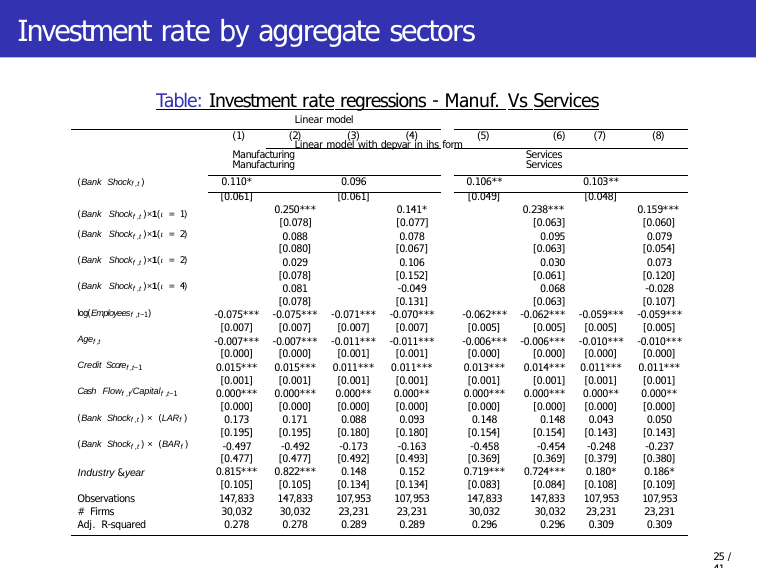

# Investment rate by aggregate sectors
	Table: Investment rate regressions - Manuf. Vs Services
Linear model	Linear model with depvar in ihs form
| (1) |  | (2) | (3) | (4) |  | (5) | (6) | (7) | (8) |
| --- | --- | --- | --- | --- | --- | --- | --- | --- | --- |
| Manufacturing Services Manufacturing Services |  |  |  |  |  |  |  |  |  |
| (Bank Shockf ,t ) | 0.110\* |  | 0.096 |  |  | 0.106\*\* |  | 0.103\*\* |  |
|  | [0.061] |  | [0.061] |  |  | [0.049] |  | [0.048] |  |
| (Bank Shockf ,t )×1(ι = 1) |  | 0.250\*\*\* [0.078] |  | 0.141\* [0.077] |  |  | 0.238\*\*\* [0.063] |  | 0.159\*\*\* [0.060] |
| (Bank Shockf ,t )×1(ι = 2) |  | 0.088 |  | 0.078 |  |  | 0.095 |  | 0.079 |
|  |  | [0.080] |  | [0.067] |  |  | [0.063] |  | [0.054] |
| (Bank Shockf ,t )×1(ι = 2) |  | 0.029 |  | 0.106 |  |  | 0.030 |  | 0.073 |
|  |  | [0.078] |  | [0.152] |  |  | [0.061] |  | [0.120] |
| (Bank Shockf ,t )×1(ι = 4) |  | 0.081 |  | -0.049 |  |  | 0.068 |  | -0.028 |
|  |  | [0.078] |  | [0.131] |  |  | [0.063] |  | [0.107] |
| log(Employeesf ,t−1) | -0.075\*\*\* | -0.075\*\*\* | -0.071\*\*\* | -0.070\*\*\* |  | -0.062\*\*\* | -0.062\*\*\* | -0.059\*\*\* | -0.059\*\*\* |
|  | [0.007] | [0.007] | [0.007] | [0.007] |  | [0.005] | [0.005] | [0.005] | [0.005] |
| Agef ,t | -0.007\*\*\* | -0.007\*\*\* | -0.011\*\*\* | -0.011\*\*\* |  | -0.006\*\*\* | -0.006\*\*\* | -0.010\*\*\* | -0.010\*\*\* |
|  | [0.000] | [0.000] | [0.001] | [0.001] |  | [0.000] | [0.000] | [0.000] | [0.000] |
| Credit Scoref ,t−1 | 0.015\*\*\* | 0.015\*\*\* | 0.011\*\*\* | 0.011\*\*\* |  | 0.013\*\*\* | 0.014\*\*\* | 0.011\*\*\* | 0.011\*\*\* |
|  | [0.001] | [0.001] | [0.001] | [0.001] |  | [0.001] | [0.001] | [0.001] | [0.001] |
| Cash Flowf ,t/Capitalf ,t−1 | 0.000\*\*\* | 0.000\*\*\* | 0.000\*\* | 0.000\*\* |  | 0.000\*\*\* | 0.000\*\*\* | 0.000\*\* | 0.000\*\* |
|  | [0.000] | [0.000] | [0.000] | [0.000] |  | [0.000] | [0.000] | [0.000] | [0.000] |
| (Bank Shockf ,t ) × (LARf ) | 0.173 | 0.171 | 0.088 | 0.093 |  | 0.148 | 0.148 | 0.043 | 0.050 |
|  | [0.195] | [0.195] | [0.180] | [0.180] |  | [0.154] | [0.154] | [0.143] | [0.143] |
| (Bank Shockf ,t ) × (BARf ) | -0.497 | -0.492 | -0.173 | -0.163 |  | -0.458 | -0.454 | -0.248 | -0.237 |
|  | [0.477] | [0.477] | [0.492] | [0.493] |  | [0.369] | [0.369] | [0.379] | [0.380] |
| Industry &year | 0.815\*\*\* | 0.822\*\*\* | 0.148 | 0.152 |  | 0.719\*\*\* | 0.724\*\*\* | 0.180\* | 0.186\* |
|  | [0.105] | [0.105] | [0.134] | [0.134] |  | [0.083] | [0.084] | [0.108] | [0.109] |
| Observations | 147,833 | 147,833 | 107,953 | 107,953 |  | 147,833 | 147,833 | 107,953 | 107,953 |
| # Firms | 30,032 | 30,032 | 23,231 | 23,231 |  | 30,032 | 30,032 | 23,231 | 23,231 |
| Adj. R-squared | 0.278 | 0.278 | 0.289 | 0.289 |  | 0.296 | 0.296 | 0.309 | 0.309 |
25 / 41